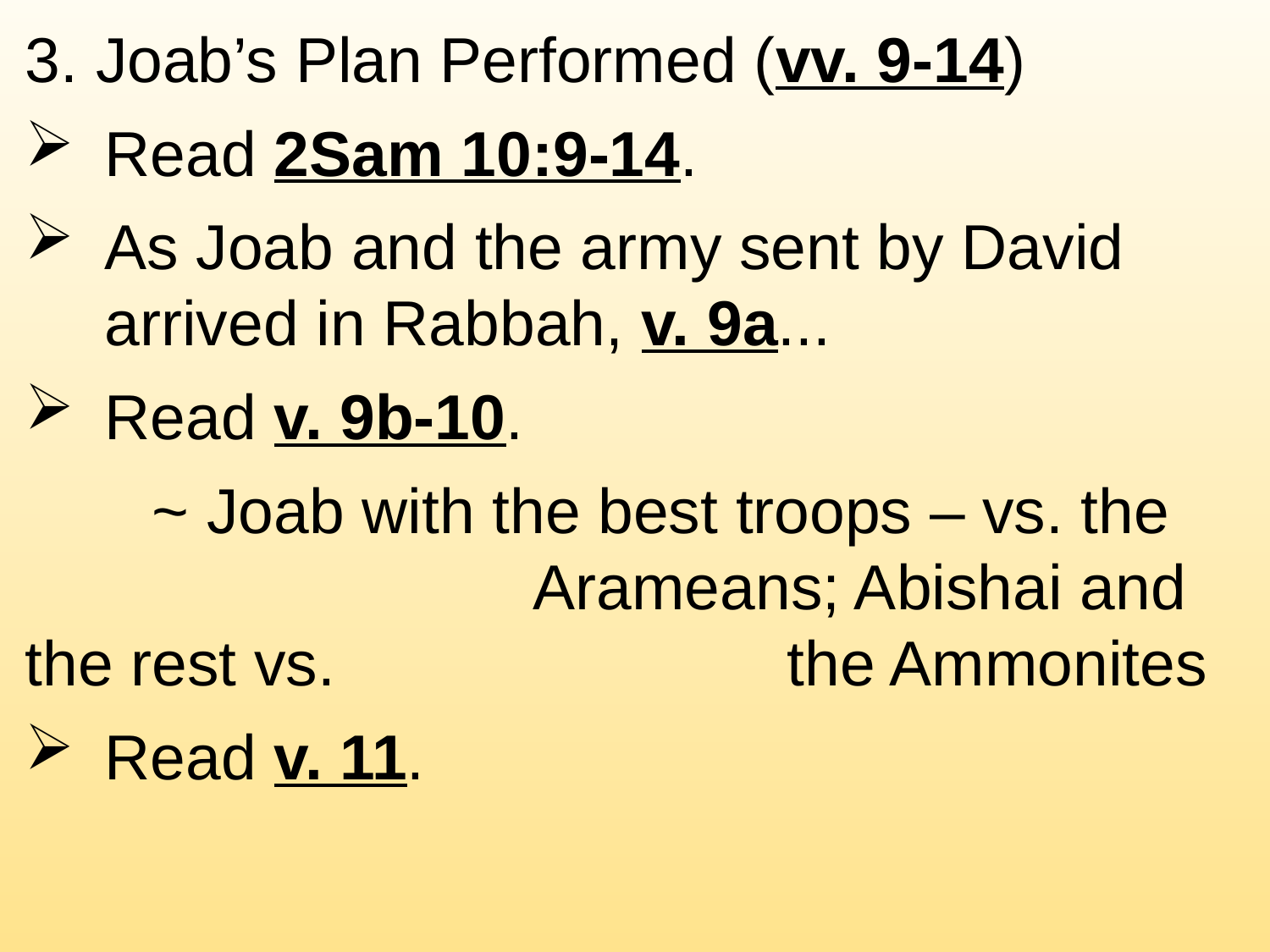

3. Joab’s Plan Performed (vv. 9-14)
Read 2Sam 10:9-14.
As Joab and the army sent by David arrived in Rabbah, v. 9a...
Read v. 9b-10.
	~ Joab with the best troops – vs. the 				Arameans; Abishai and the rest vs. 				the Ammonites
Read v. 11.